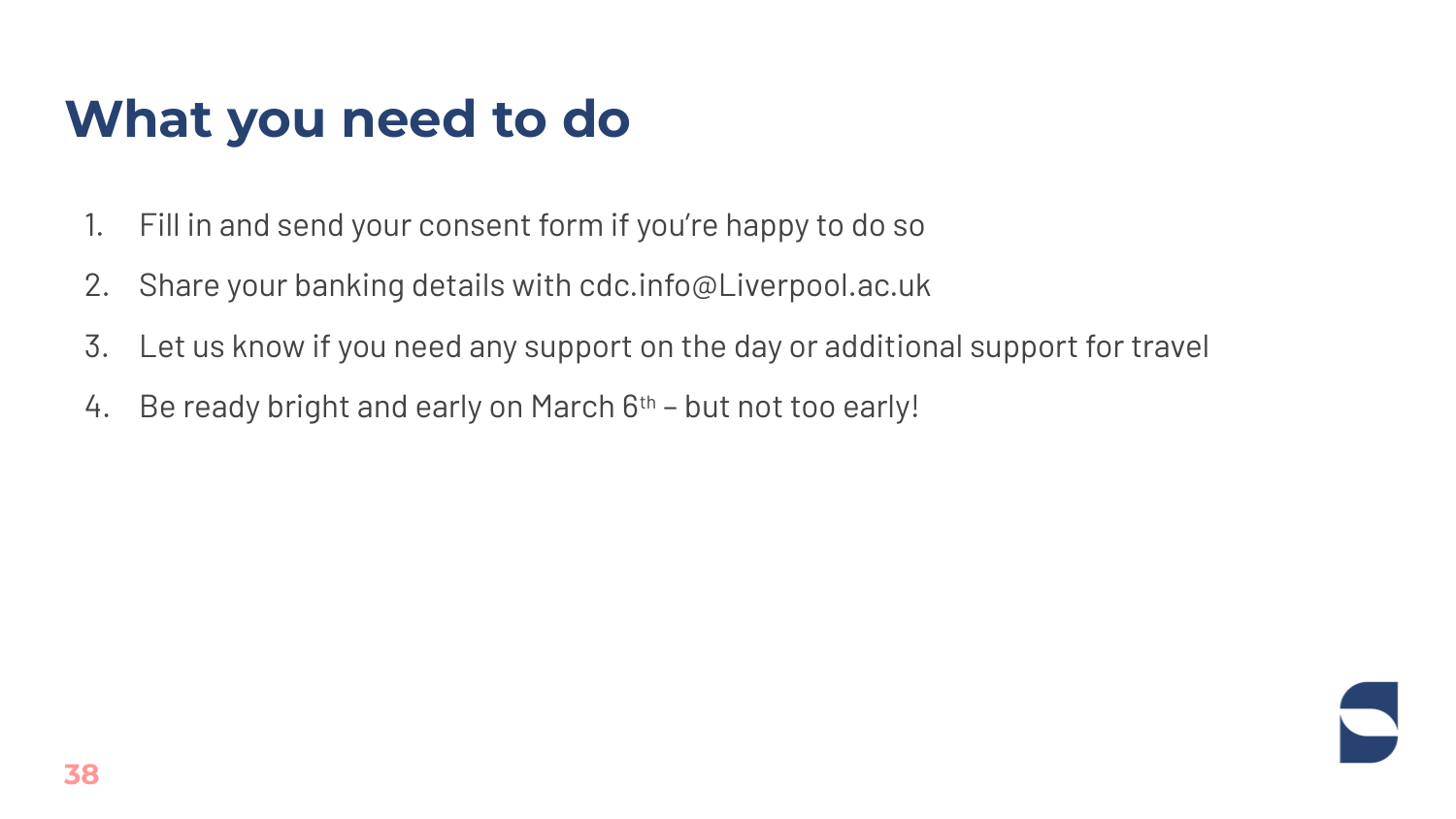

# What you need to do
Fill in and send your consent form if you’re happy to do so
Share your banking details with cdc.info@Liverpool.ac.uk
Let us know if you need any support on the day or additional support for travel
Be ready bright and early on March 6th – but not too early!

38